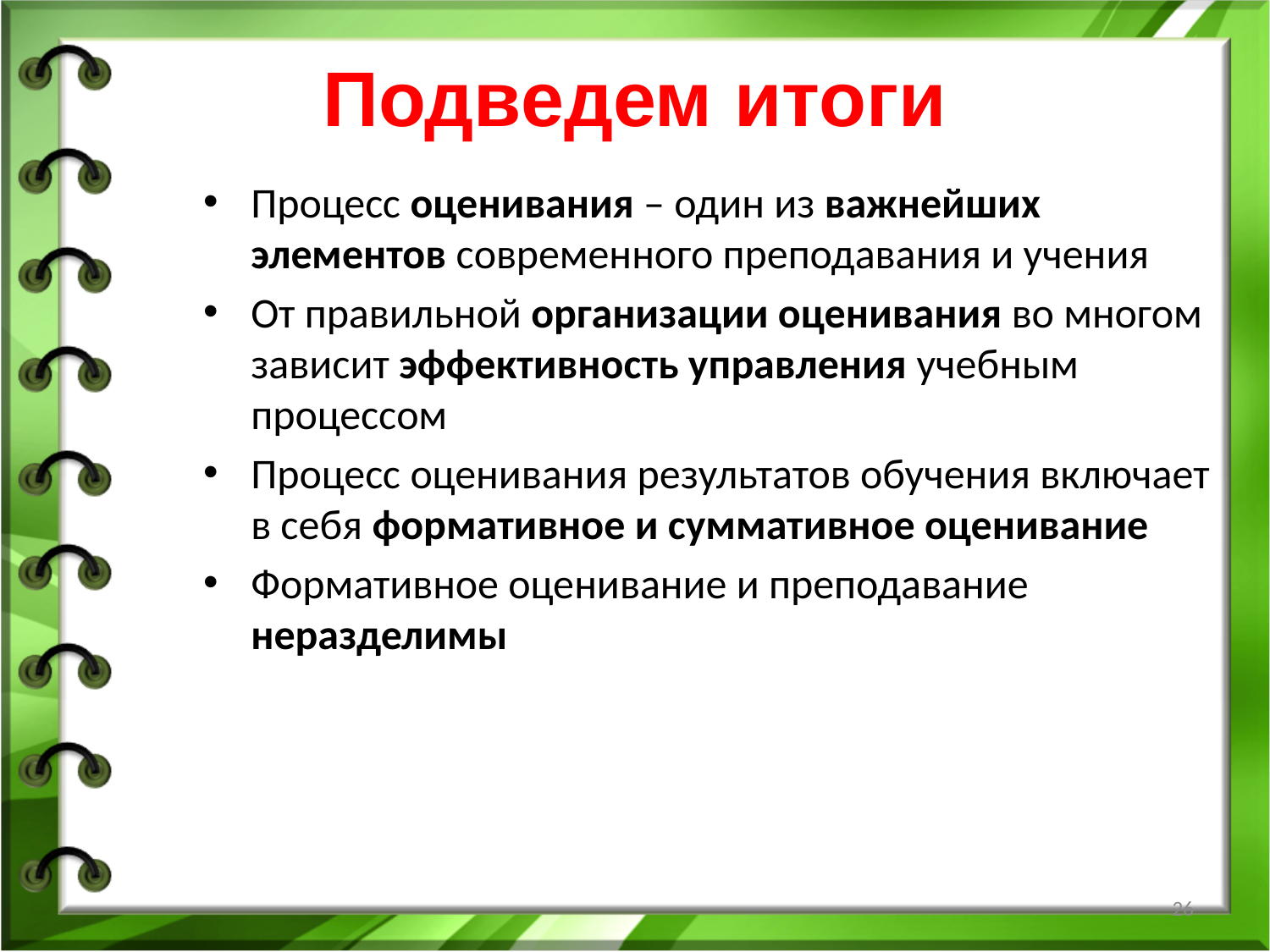

# Подведем итоги
Процесс оценивания – один из важнейших элементов современного преподавания и учения
От правильной организации оценивания во многом зависит эффективность управления учебным процессом
Процесс оценивания результатов обучения включает в себя формативное и суммативное оценивание
Формативное оценивание и преподавание неразделимы
26